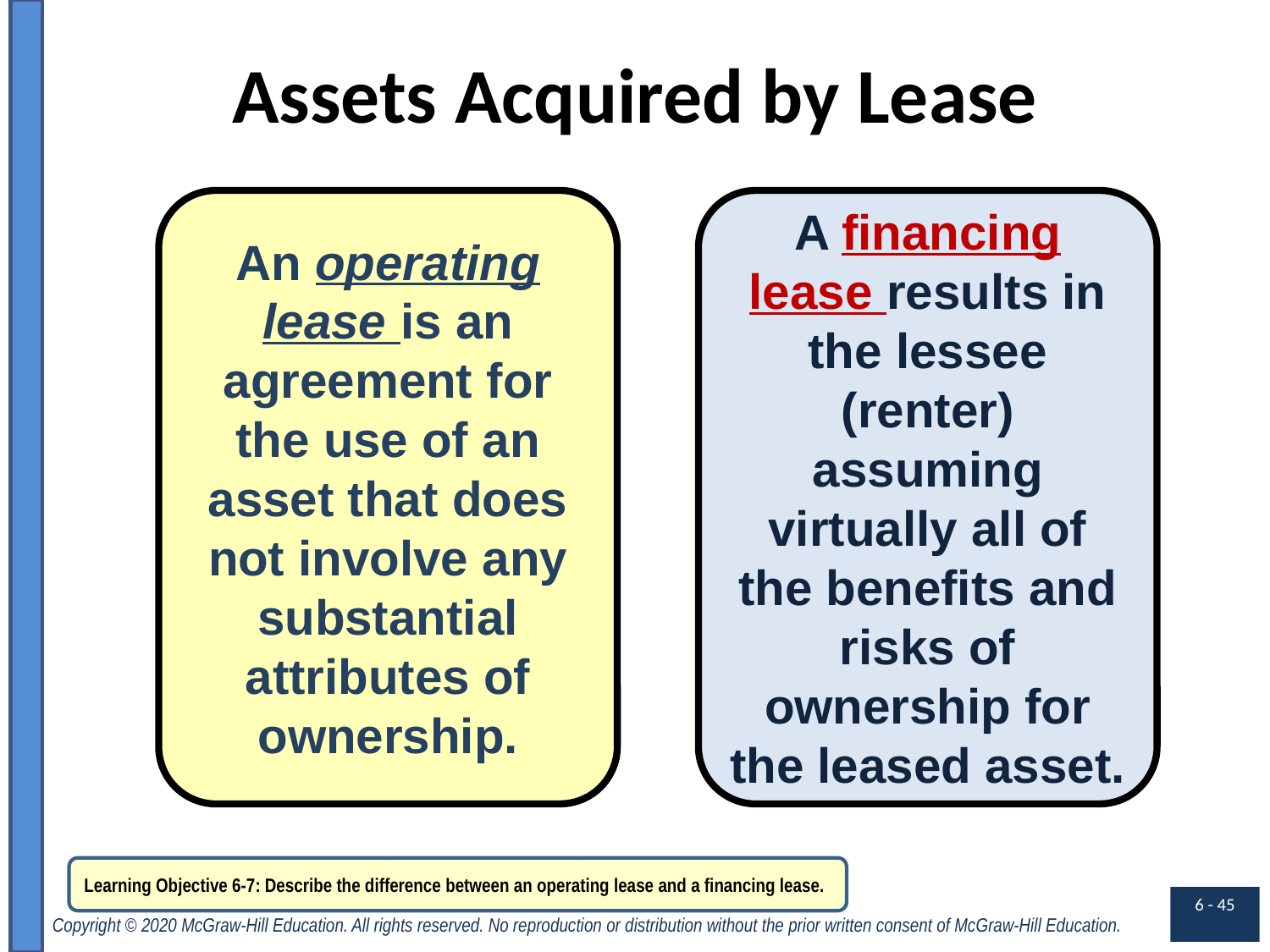

# Assets Acquired by Lease
An operating lease is an agreement for the use of an asset that does not involve any substantial attributes of ownership.
A financing lease results in the lessee (renter) assuming virtually all of the benefits and risks of ownership for the leased asset.
Learning Objective 6-7: Describe the difference between an operating lease and a financing lease.